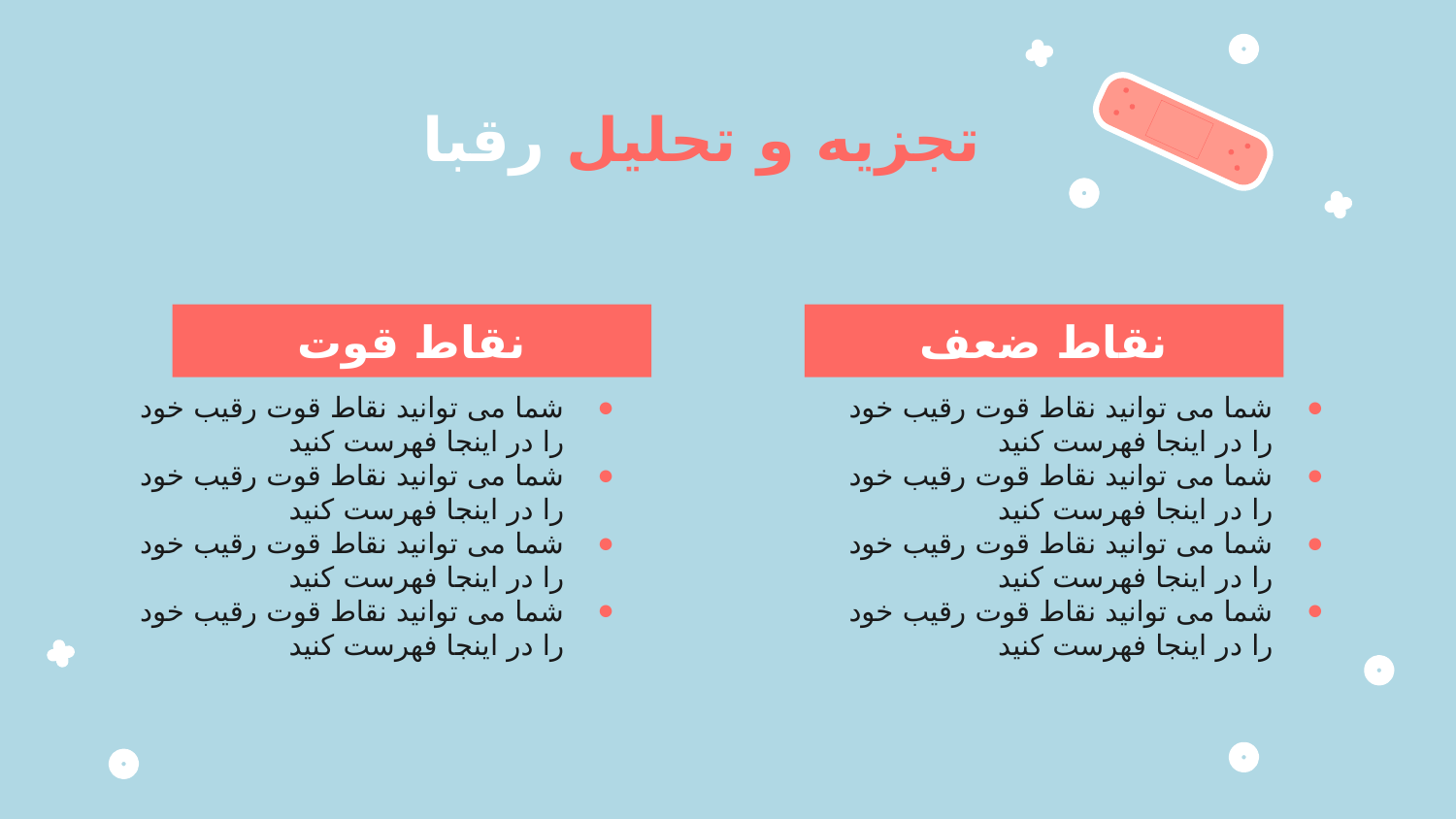

# تجزیه و تحلیل رقبا
نقاط قوت
نقاط ضعف
شما می توانید نقاط قوت رقیب خود را در اینجا فهرست کنید
شما می توانید نقاط قوت رقیب خود را در اینجا فهرست کنید
شما می توانید نقاط قوت رقیب خود را در اینجا فهرست کنید
شما می توانید نقاط قوت رقیب خود را در اینجا فهرست کنید
شما می توانید نقاط قوت رقیب خود را در اینجا فهرست کنید
شما می توانید نقاط قوت رقیب خود را در اینجا فهرست کنید
شما می توانید نقاط قوت رقیب خود را در اینجا فهرست کنید
شما می توانید نقاط قوت رقیب خود را در اینجا فهرست کنید